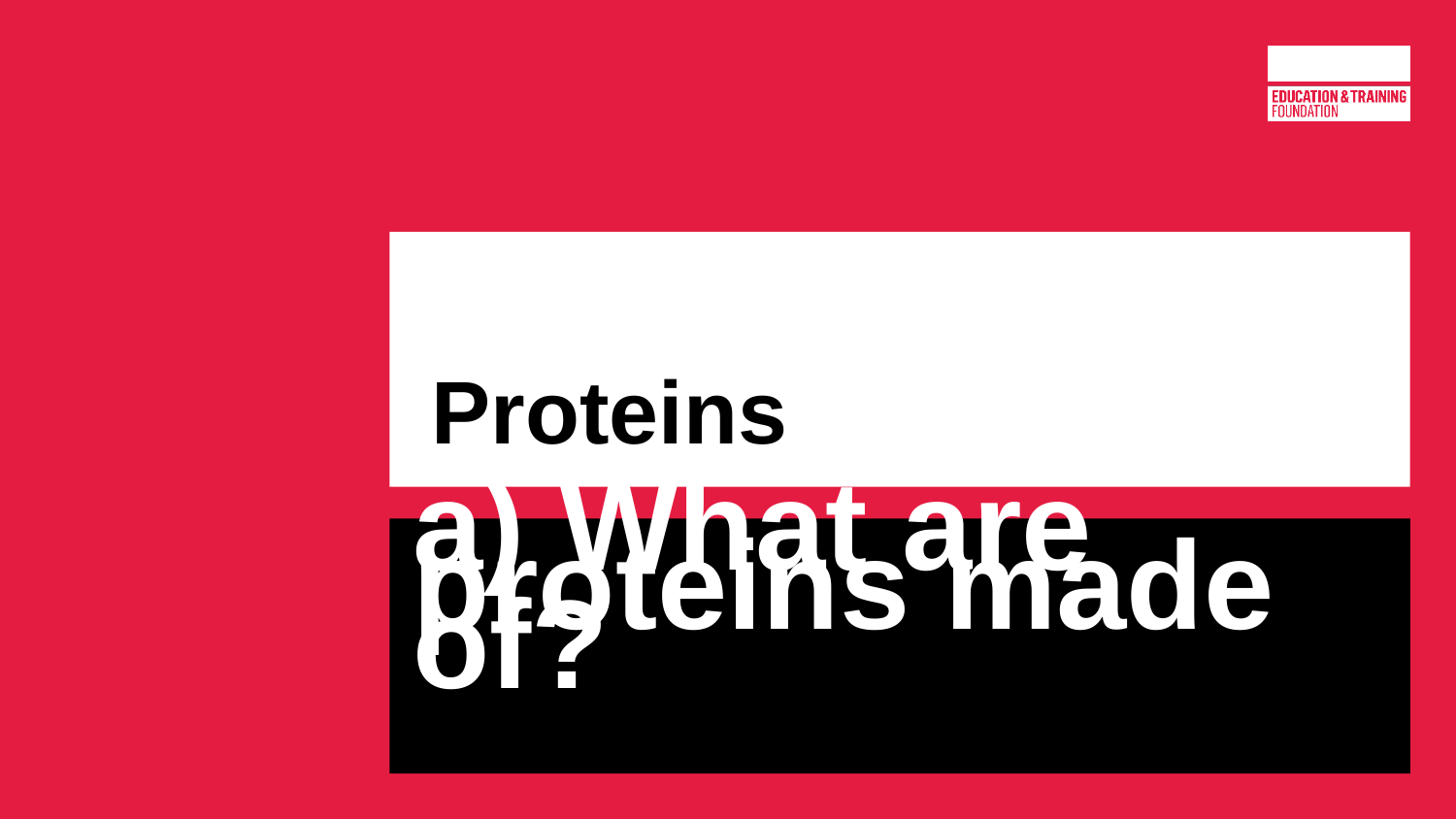

# Proteins
a) What are proteins made of?